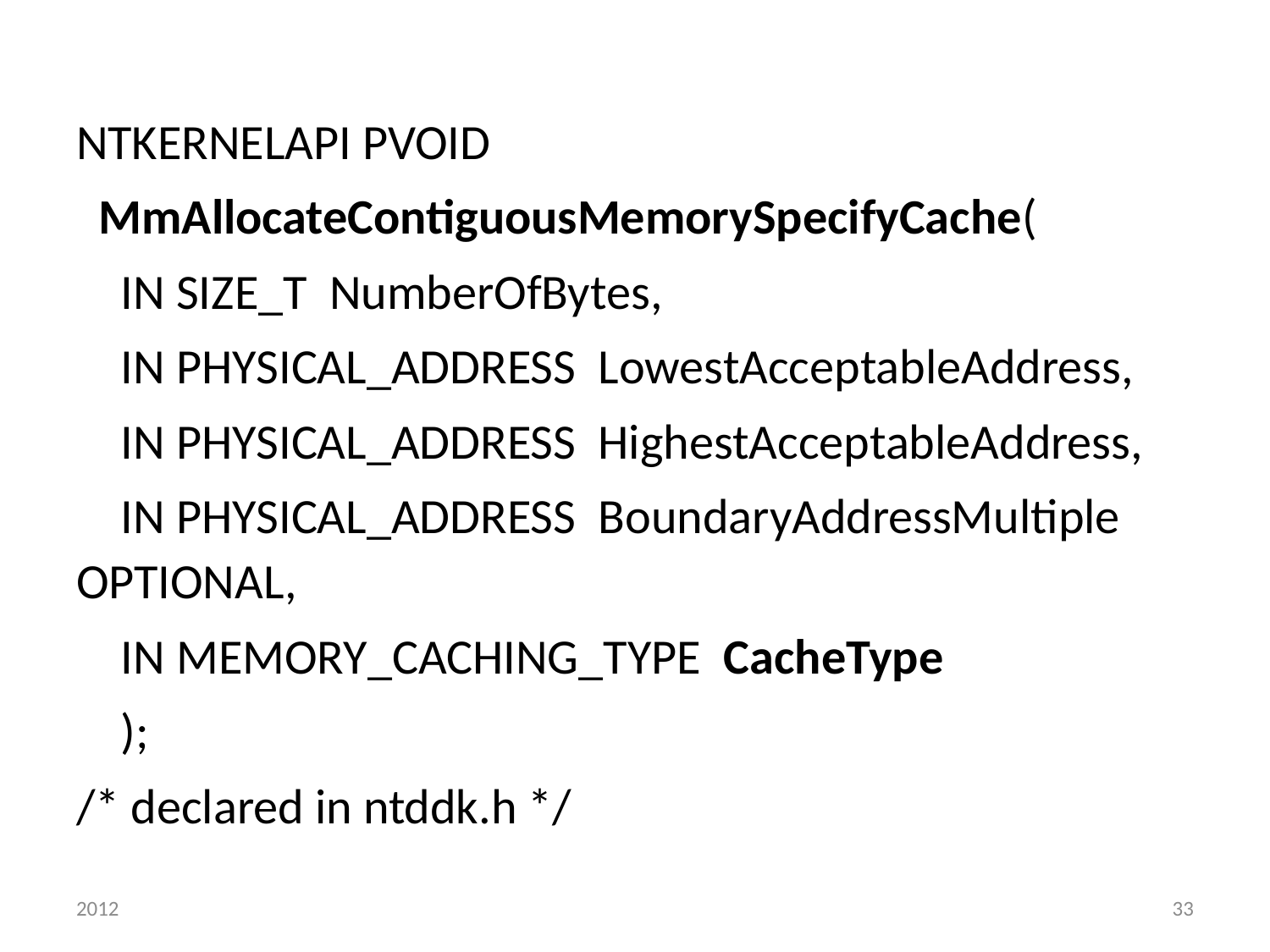

NTKERNELAPI PVOID
  MmAllocateContiguousMemorySpecifyCache(
    IN SIZE_T  NumberOfBytes,
    IN PHYSICAL_ADDRESS  LowestAcceptableAddress,
    IN PHYSICAL_ADDRESS  HighestAcceptableAddress,
    IN PHYSICAL_ADDRESS  BoundaryAddressMultiple  OPTIONAL,
    IN MEMORY_CACHING_TYPE  CacheType
    );
/* declared in ntddk.h */

2012

33